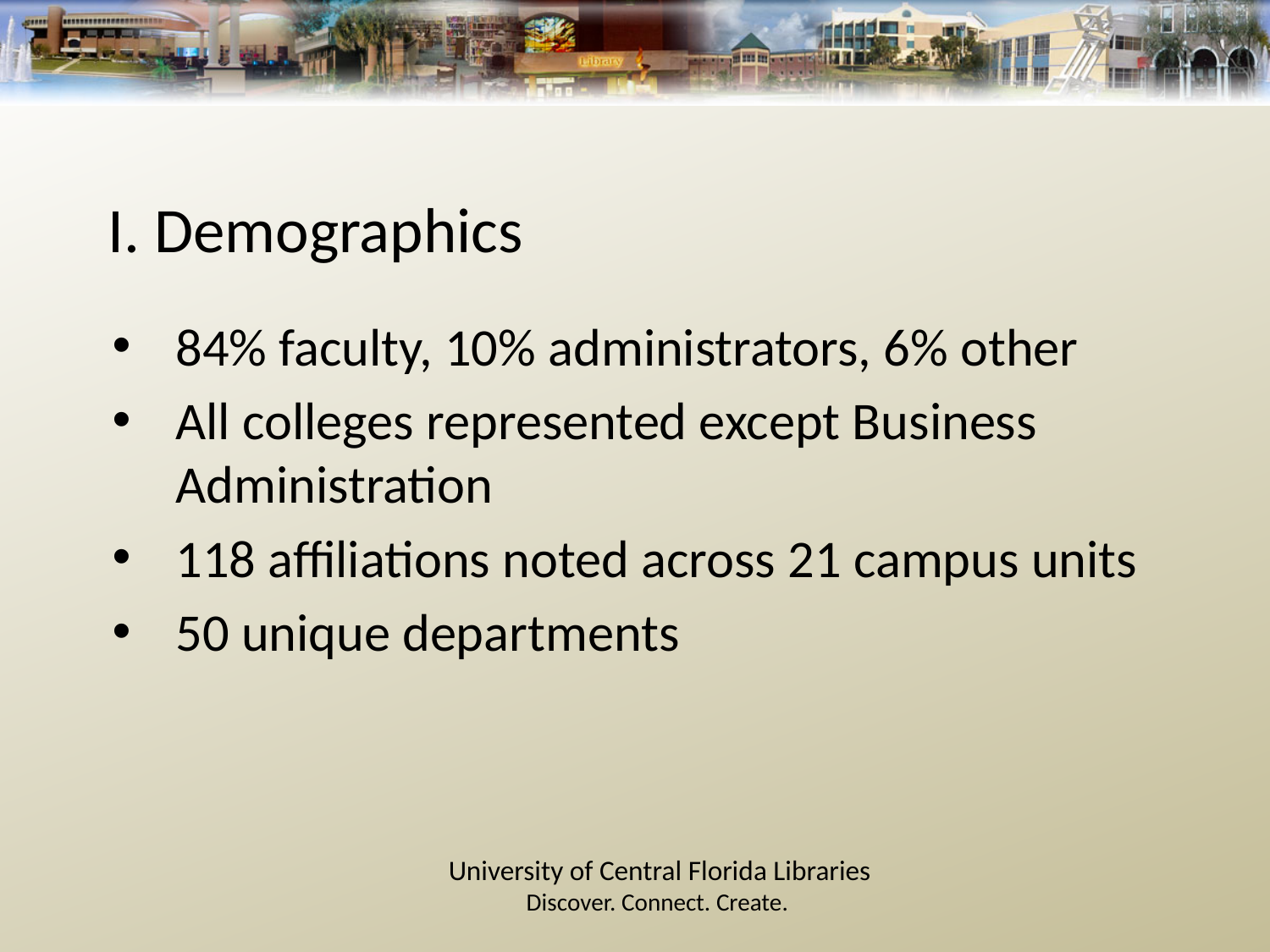

# I. Demographics
84% faculty, 10% administrators, 6% other
All colleges represented except Business Administration
118 affiliations noted across 21 campus units
50 unique departments
University of Central Florida Libraries
Discover. Connect. Create.